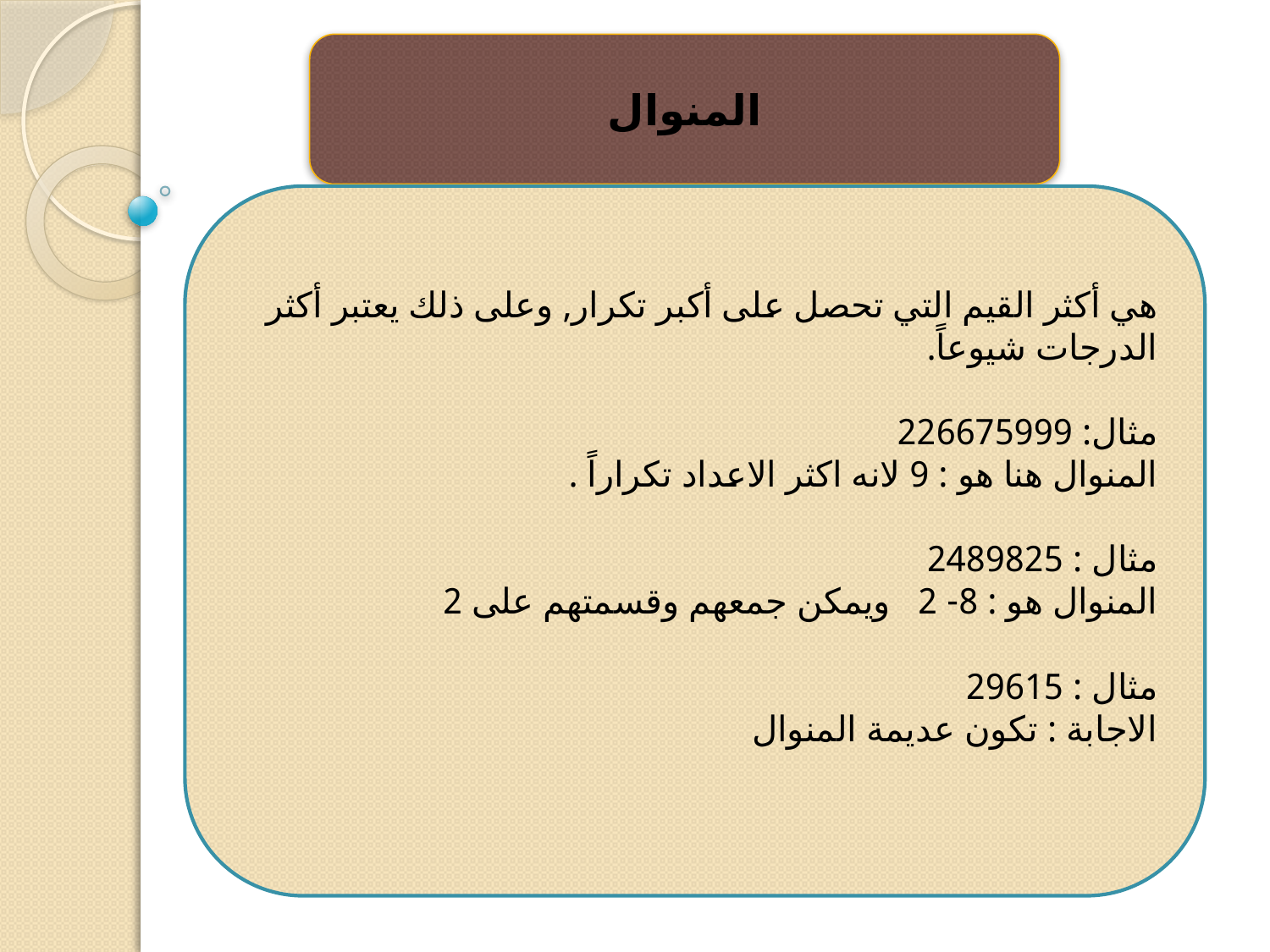

المنوال

هي أكثر القيم التي تحصل على أكبر تكرار, وعلى ذلك يعتبر أكثر الدرجات شيوعاً.

مثال: 226675999
المنوال هنا هو : 9 لانه اكثر الاعداد تكراراً .

مثال : 2489825
المنوال هو : 8- 2   ويمكن جمعهم وقسمتهم على 2

مثال : 29615
الاجابة : تكون عديمة المنوال